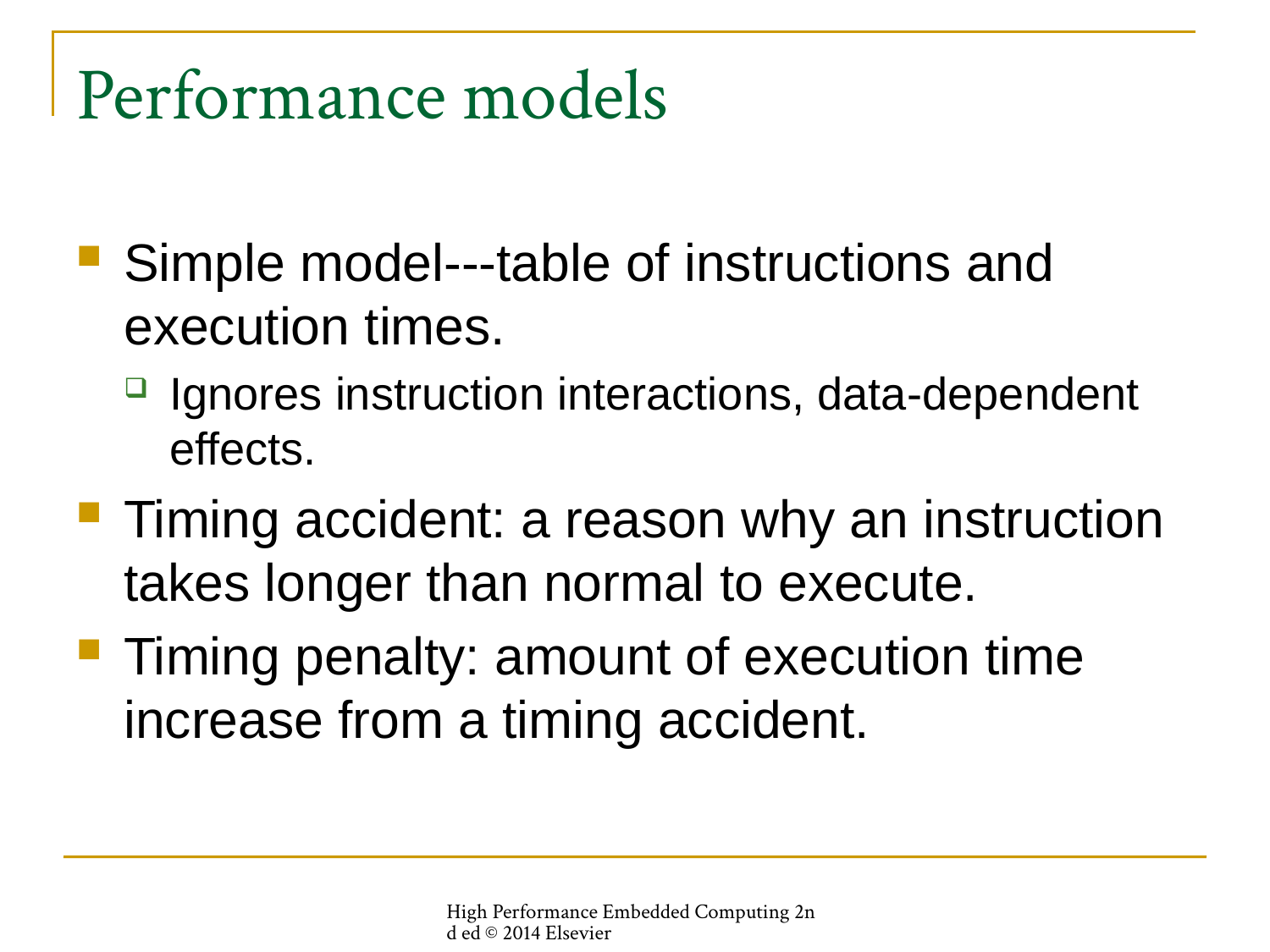

# Performance models
Simple model---table of instructions and execution times.
Ignores instruction interactions, data-dependent effects.
Timing accident: a reason why an instruction takes longer than normal to execute.
Timing penalty: amount of execution time increase from a timing accident.
High Performance Embedded Computing 2nd ed © 2014 Elsevier